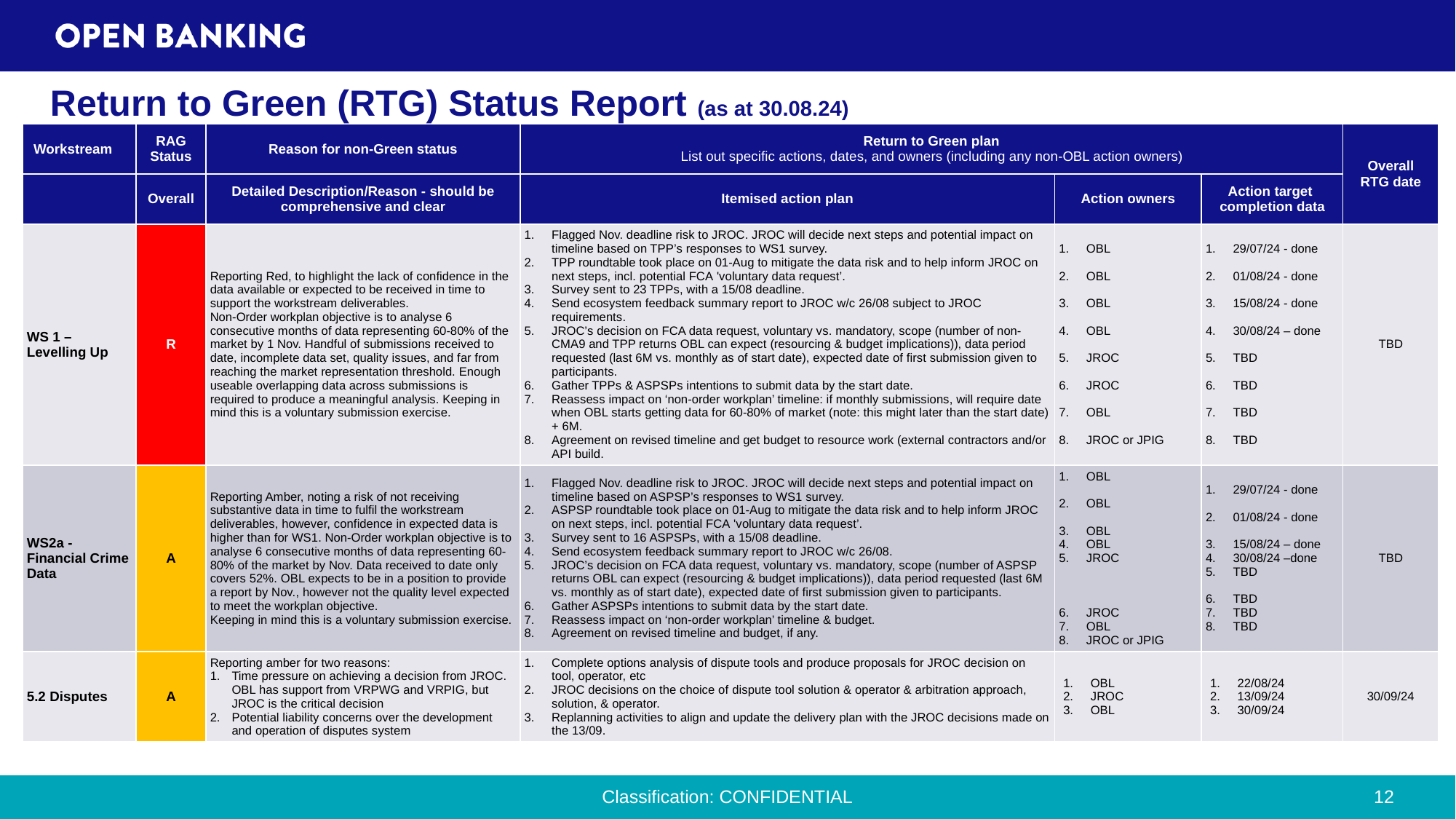

# Return to Green (RTG) Status Report (as at 30.08.24)
| Workstream | RAG Status | Reason for non-Green status | Return to Green plan List out specific actions, dates, and owners (including any non-OBL action owners) |  |  | Overall RTG date |
| --- | --- | --- | --- | --- | --- | --- |
|  | Overall | Detailed Description/Reason - should be comprehensive and clear | Itemised action plan | Action owners | Action target completion data |  |
| WS 1 – Levelling Up | R | Reporting Red, to highlight the lack of confidence in the data available or expected to be received in time to support the workstream deliverables. Non-Order workplan objective is to analyse 6 consecutive months of data representing 60-80% of the market by 1 Nov. Handful of submissions received to date, incomplete data set, quality issues, and far from reaching the market representation threshold. Enough useable overlapping data across submissions is required to produce a meaningful analysis. Keeping in mind this is a voluntary submission exercise. | Flagged Nov. deadline risk to JROC. JROC will decide next steps and potential impact on timeline based on TPP’s responses to WS1 survey. TPP roundtable took place on 01-Aug to mitigate the data risk and to help inform JROC on next steps, incl. potential FCA 'voluntary data request’. Survey sent to 23 TPPs, with a 15/08 deadline. Send ecosystem feedback summary report to JROC w/c 26/08 subject to JROC requirements. JROC’s decision on FCA data request, voluntary vs. mandatory, scope (number of non-CMA9 and TPP returns OBL can expect (resourcing & budget implications)), data period requested (last 6M vs. monthly as of start date), expected date of first submission given to participants. Gather TPPs & ASPSPs intentions to submit data by the start date. Reassess impact on ‘non-order workplan’ timeline: if monthly submissions, will require date when OBL starts getting data for 60-80% of market (note: this might later than the start date) + 6M. Agreement on revised timeline and get budget to resource work (external contractors and/or API build. | OBL OBL OBL OBL JROC JROC OBL JROC or JPIG | 29/07/24 - done 01/08/24 - done 15/08/24 - done 30/08/24 – done TBD TBD TBD TBD | TBD |
| WS2a - Financial Crime Data | A | Reporting Amber, noting a risk of not receiving substantive data in time to fulfil the workstream deliverables, however, confidence in expected data is higher than for WS1. Non-Order workplan objective is to analyse 6 consecutive months of data representing 60-80% of the market by Nov. Data received to date only covers 52%. OBL expects to be in a position to provide a report by Nov., however not the quality level expected to meet the workplan objective. Keeping in mind this is a voluntary submission exercise. | Flagged Nov. deadline risk to JROC. JROC will decide next steps and potential impact on timeline based on ASPSP’s responses to WS1 survey. ASPSP roundtable took place on 01-Aug to mitigate the data risk and to help inform JROC on next steps, incl. potential FCA 'voluntary data request’. Survey sent to 16 ASPSPs, with a 15/08 deadline. Send ecosystem feedback summary report to JROC w/c 26/08. JROC’s decision on FCA data request, voluntary vs. mandatory, scope (number of ASPSP returns OBL can expect (resourcing & budget implications)), data period requested (last 6M vs. monthly as of start date), expected date of first submission given to participants. Gather ASPSPs intentions to submit data by the start date. Reassess impact on ‘non-order workplan’ timeline & budget. Agreement on revised timeline and budget, if any. | OBL OBL OBL OBL JROC JROC OBL JROC or JPIG | 29/07/24 - done 01/08/24 - done 15/08/24 – done 30/08/24 –done TBD TBD TBD TBD | TBD |
| 5.2 Disputes | A | Reporting amber for two reasons: Time pressure on achieving a decision from JROC. OBL has support from VRPWG and VRPIG, but JROC is the critical decision Potential liability concerns over the development and operation of disputes system | Complete options analysis of dispute tools and produce proposals for JROC decision on tool, operator, etc JROC decisions on the choice of dispute tool solution & operator & arbitration approach, solution, & operator. Replanning activities to align and update the delivery plan with the JROC decisions made on the 13/09. | OBL JROC OBL | 22/08/24 13/09/24 30/09/24 | 30/09/24 |
Classification: CONFIDENTIAL
12